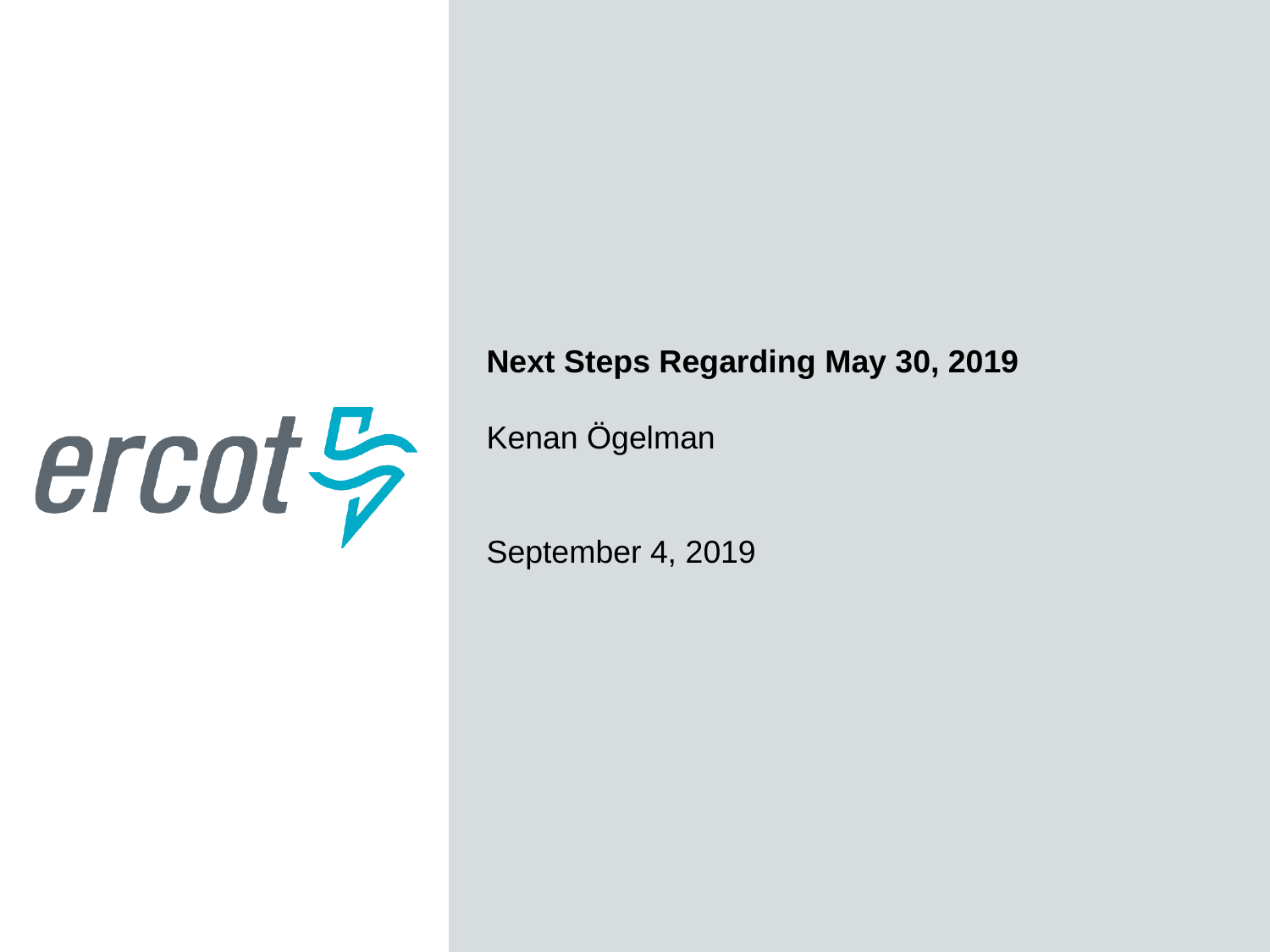

Next Steps Regarding May 30, 2019

Kenan Ögelman

September 4, 2019